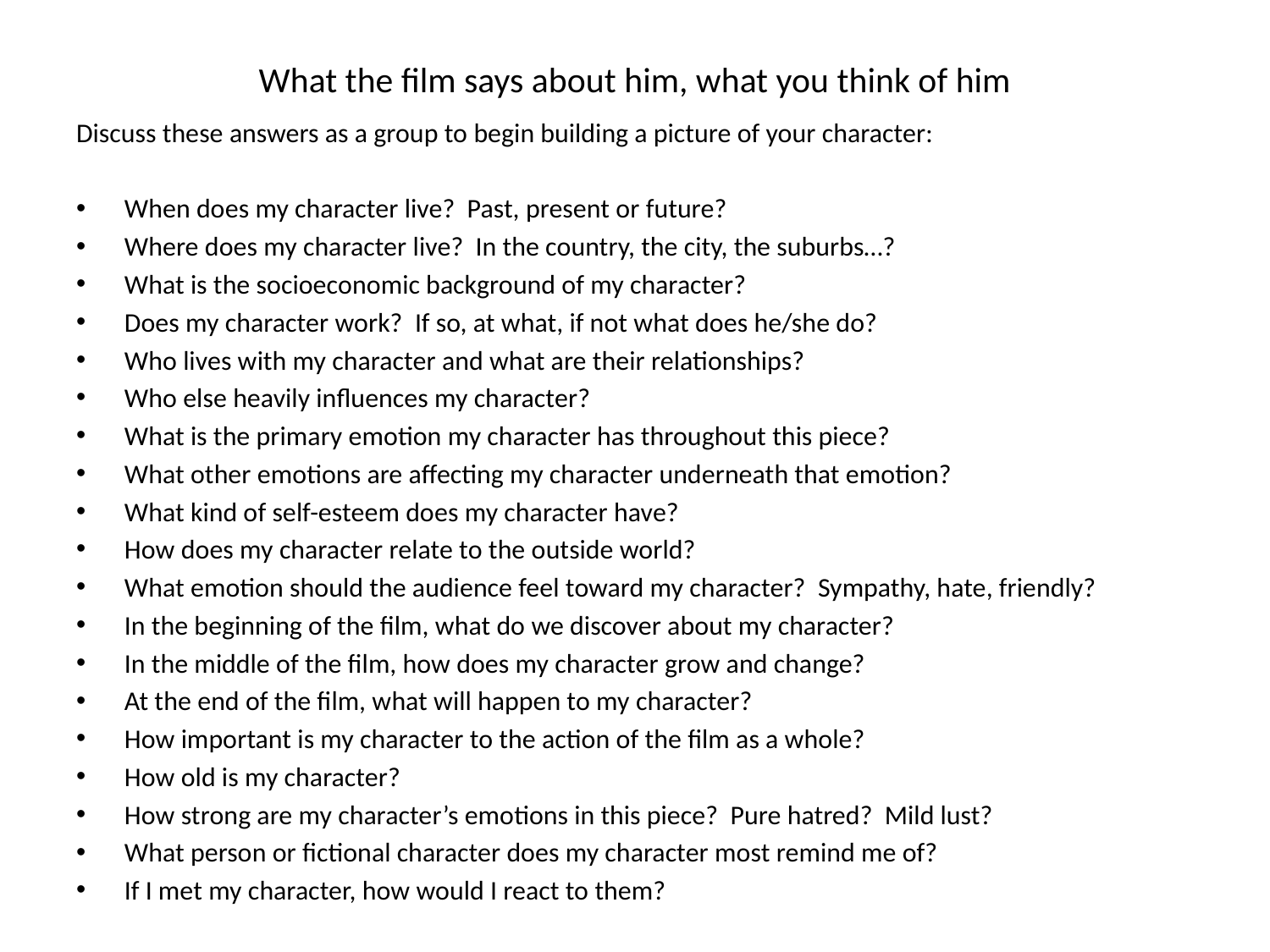

# What the film says about him, what you think of him
Discuss these answers as a group to begin building a picture of your character:

When does my character live?  Past, present or future?
Where does my character live?  In the country, the city, the suburbs…?
What is the socioeconomic background of my character?
Does my character work?  If so, at what, if not what does he/she do?
Who lives with my character and what are their relationships?
Who else heavily influences my character?
What is the primary emotion my character has throughout this piece?
What other emotions are affecting my character underneath that emotion?
What kind of self-esteem does my character have?
How does my character relate to the outside world?
What emotion should the audience feel toward my character?  Sympathy, hate, friendly?
In the beginning of the film, what do we discover about my character?
In the middle of the film, how does my character grow and change?
At the end of the film, what will happen to my character?
How important is my character to the action of the film as a whole?
How old is my character?
How strong are my character’s emotions in this piece?  Pure hatred?  Mild lust?
What person or fictional character does my character most remind me of?
If I met my character, how would I react to them?